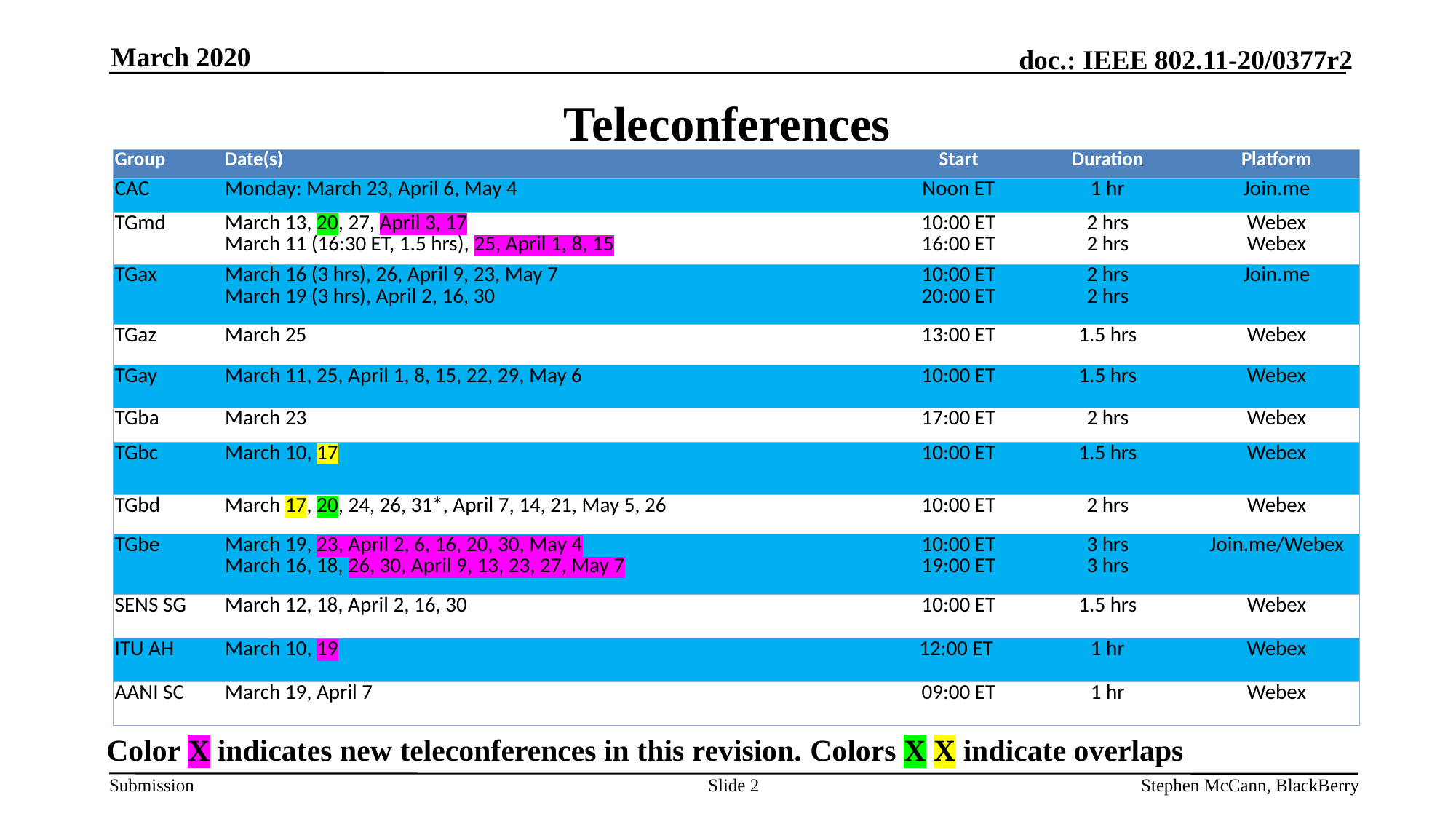

March 2020
# Teleconferences
| Group | Date(s) | Start | Duration | Platform |
| --- | --- | --- | --- | --- |
| CAC | Monday: March 23, April 6, May 4 | Noon ET | 1 hr | Join.me |
| TGmd | March 13, 20, 27, April 3, 17 March 11 (16:30 ET, 1.5 hrs), 25, April 1, 8, 15 | 10:00 ET 16:00 ET | 2 hrs 2 hrs | Webex Webex |
| TGax | March 16 (3 hrs), 26, April 9, 23, May 7 March 19 (3 hrs), April 2, 16, 30 | 10:00 ET 20:00 ET | 2 hrs 2 hrs | Join.me |
| TGaz | March 25 | 13:00 ET | 1.5 hrs | Webex |
| TGay | March 11, 25, April 1, 8, 15, 22, 29, May 6 | 10:00 ET | 1.5 hrs | Webex |
| TGba | March 23 | 17:00 ET | 2 hrs | Webex |
| TGbc | March 10, 17 | 10:00 ET | 1.5 hrs | Webex |
| TGbd | March 17, 20, 24, 26, 31\*, April 7, 14, 21, May 5, 26 | 10:00 ET | 2 hrs | Webex |
| TGbe | March 19, 23, April 2, 6, 16, 20, 30, May 4 March 16, 18, 26, 30, April 9, 13, 23, 27, May 7 | 10:00 ET 19:00 ET | 3 hrs 3 hrs | Join.me/Webex |
| SENS SG | March 12, 18, April 2, 16, 30 | 10:00 ET | 1.5 hrs | Webex |
| ITU AH | March 10, 19 | 12:00 ET | 1 hr | Webex |
| AANI SC | March 19, April 7 | 09:00 ET | 1 hr | Webex |
Color X indicates new teleconferences in this revision. Colors X X indicate overlaps
Slide 2
Stephen McCann, BlackBerry